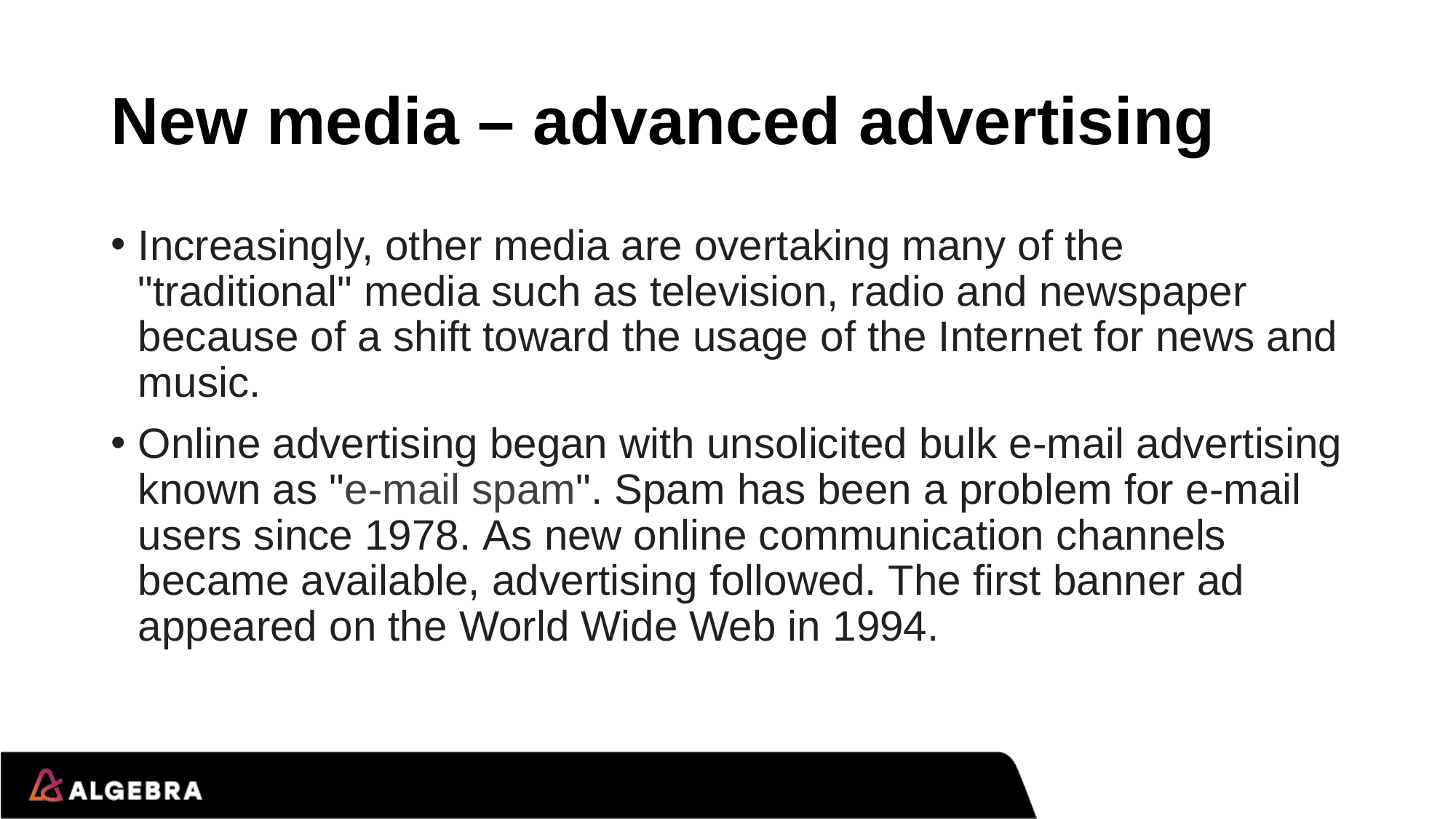

# New media – advanced advertising
Increasingly, other media are overtaking many of the "traditional" media such as television, radio and newspaper because of a shift toward the usage of the Internet for news and music.
Online advertising began with unsolicited bulk e-mail advertising known as "e-mail spam". Spam has been a problem for e-mail users since 1978. As new online communication channels became available, advertising followed. The first banner ad appeared on the World Wide Web in 1994.